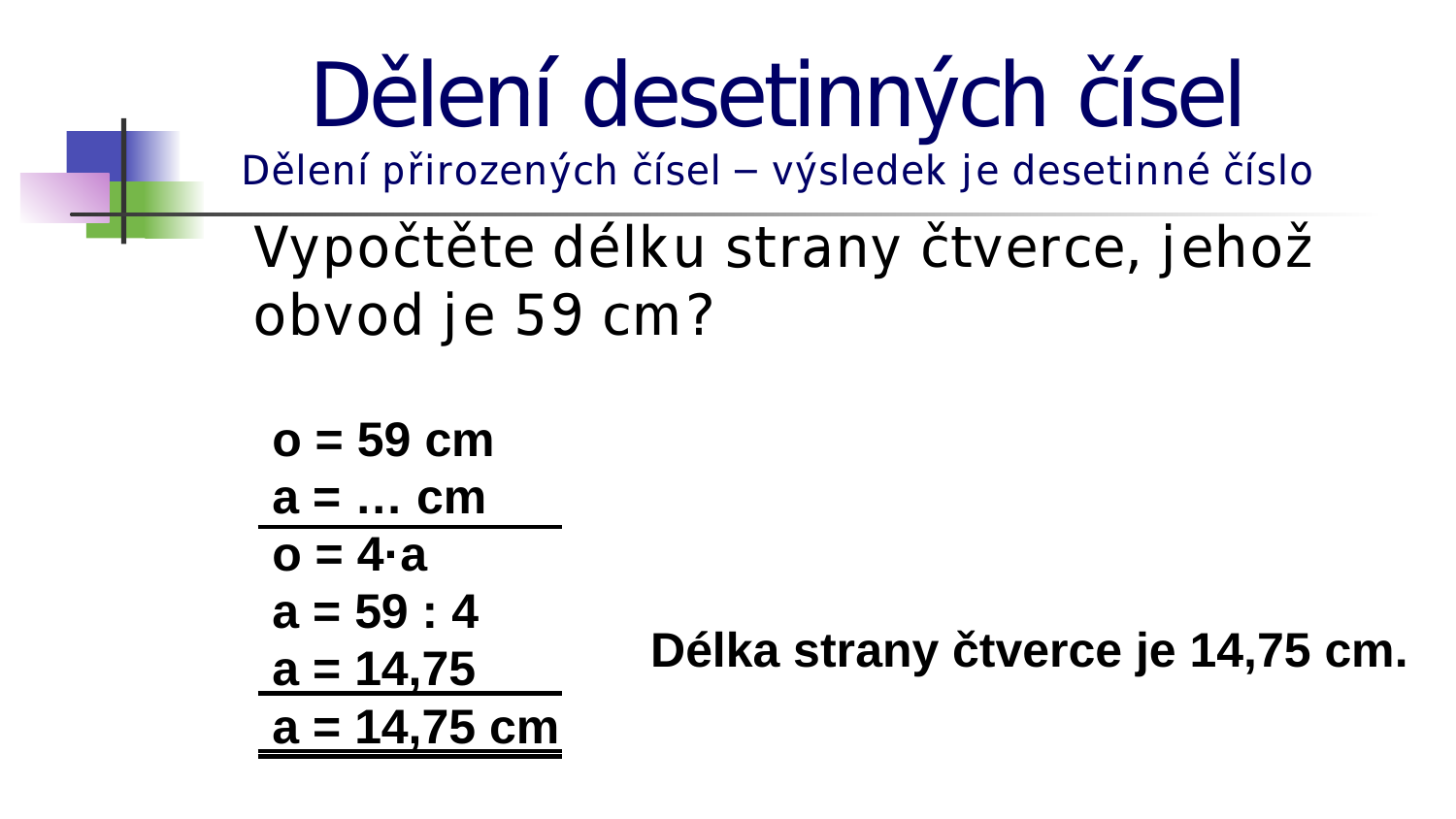

# Dělení desetinných čísel Dělení přirozených čísel – výsledek je desetinné číslo
Vypočtěte délku strany čtverce, jehož obvod je 59 cm?
o = 59 cm
a = … cm
o = 4·a
a = 59 : 4
Délka strany čtverce je 14,75 cm.
a = 14,75
a = 14,75 cm